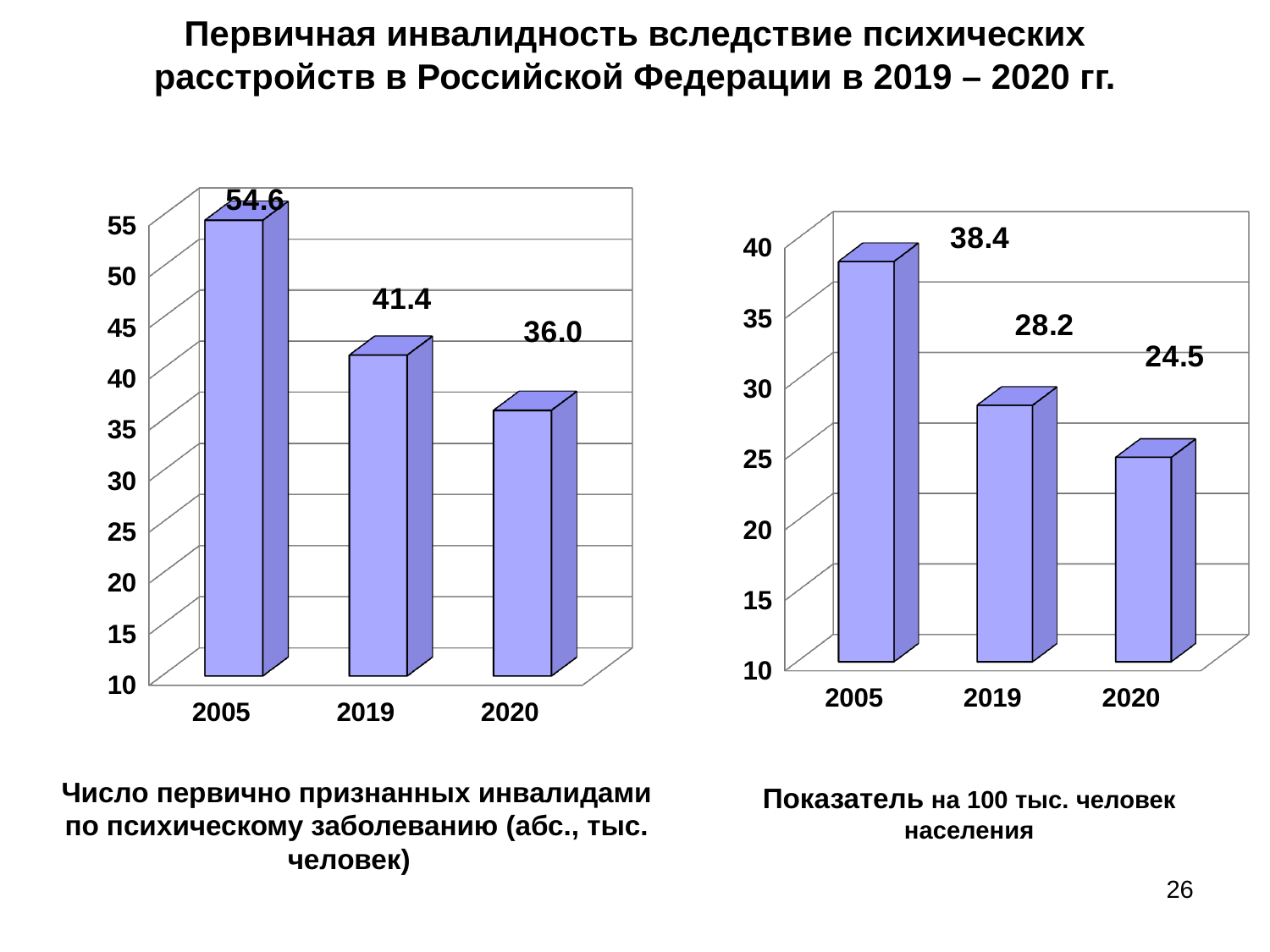

# Первичная инвалидность вследствие психических расстройств в Российской Федерации в 2019 – 2020 гг.

[unsupported chart]

[unsupported chart]

Число первично признанных инвалидами по психическому заболеванию (абс., тыс. человек)
Показатель на 100 тыс. человек населения
26